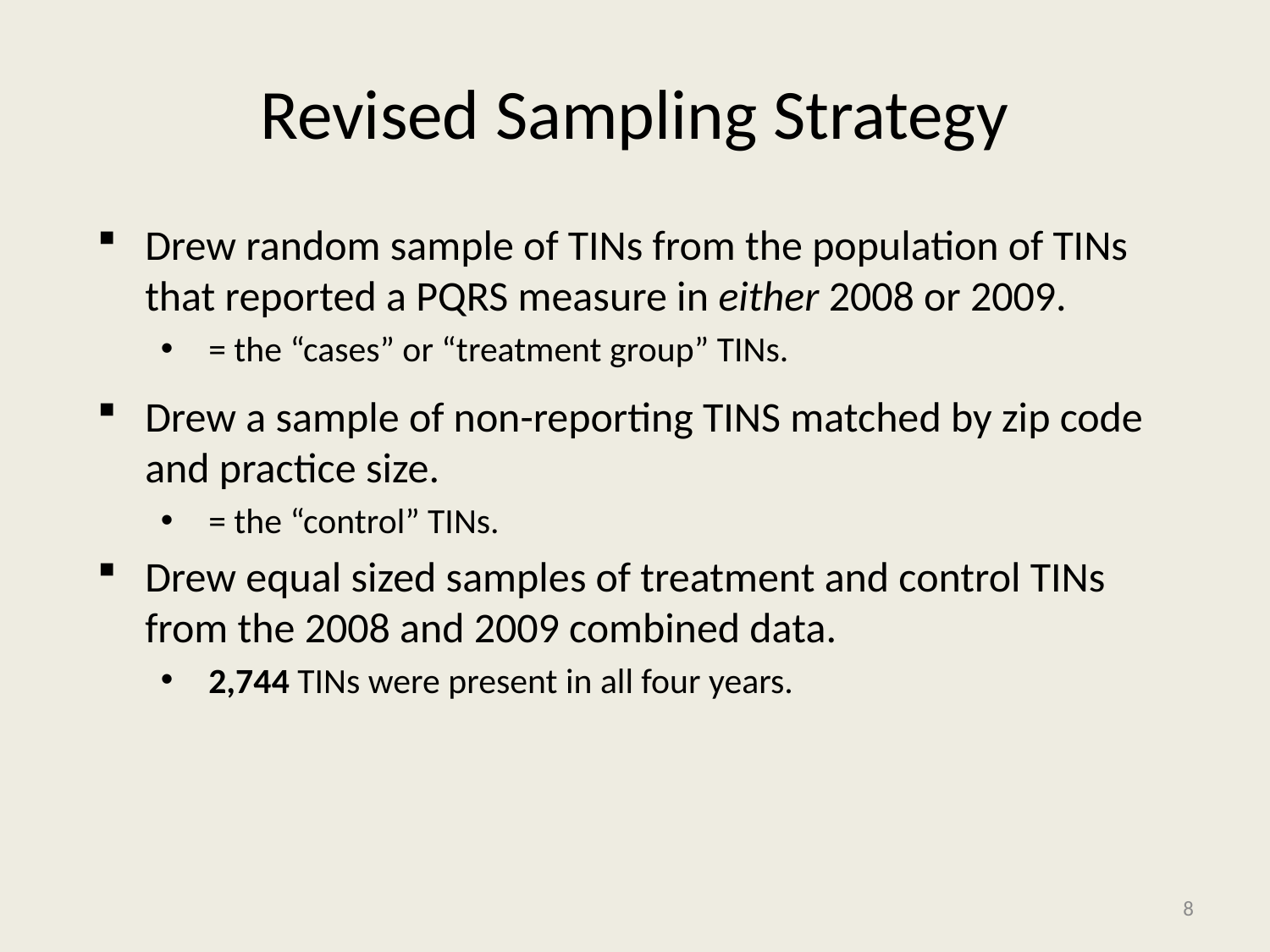

# Revised Sampling Strategy
Drew random sample of TINs from the population of TINs that reported a PQRS measure in either 2008 or 2009.
= the “cases” or “treatment group” TINs.
Drew a sample of non-reporting TINS matched by zip code and practice size.
= the “control” TINs.
Drew equal sized samples of treatment and control TINs from the 2008 and 2009 combined data.
2,744 TINs were present in all four years.

8